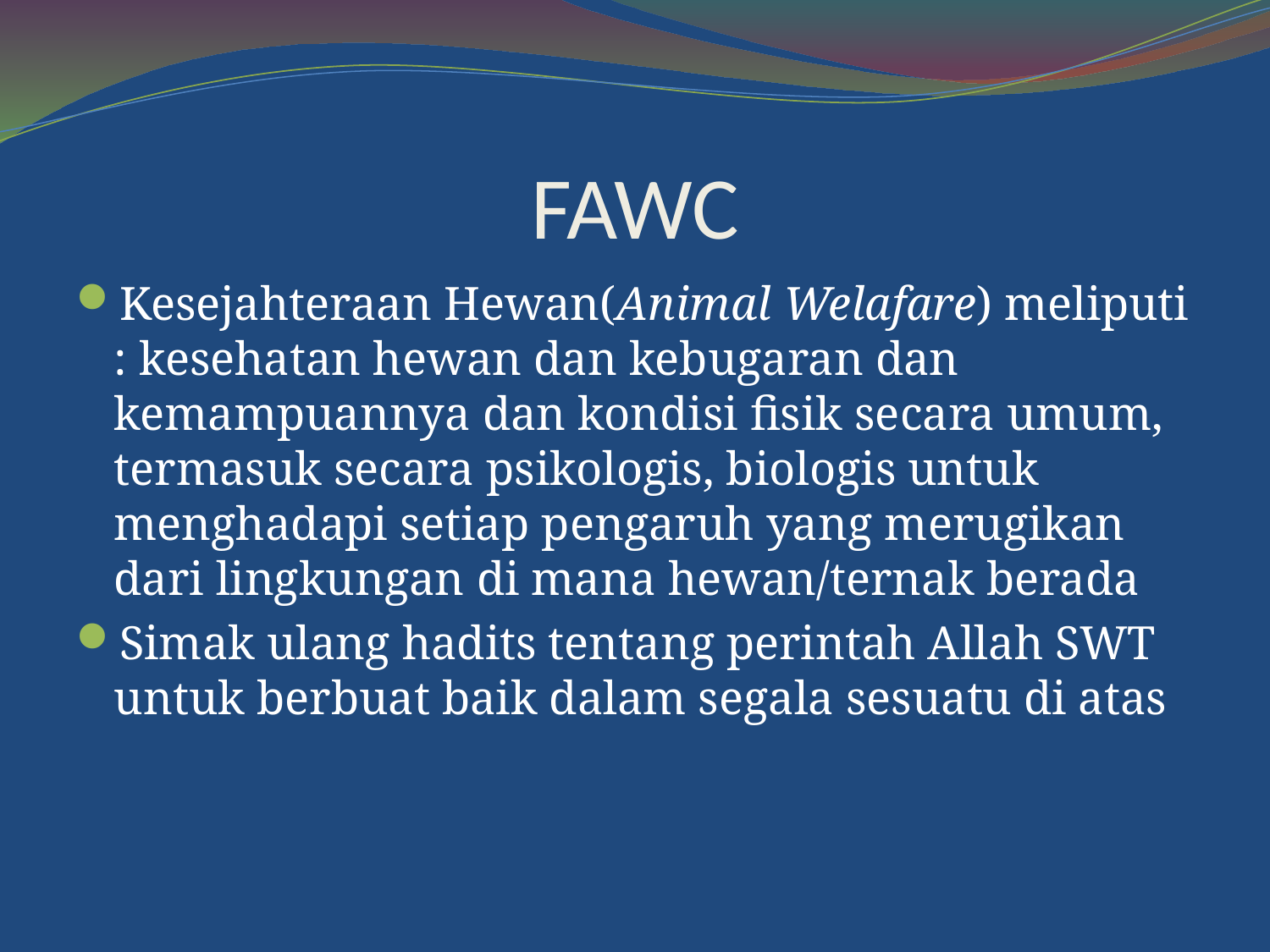

# FAWC
Kesejahteraan Hewan(Animal Welafare) meliputi : kesehatan hewan dan kebugaran dan kemampuannya dan kondisi fisik secara umum, termasuk secara psikologis, biologis untuk menghadapi setiap pengaruh yang merugikan  dari lingkungan di mana hewan/ternak berada
Simak ulang hadits tentang perintah Allah SWT untuk berbuat baik dalam segala sesuatu di atas